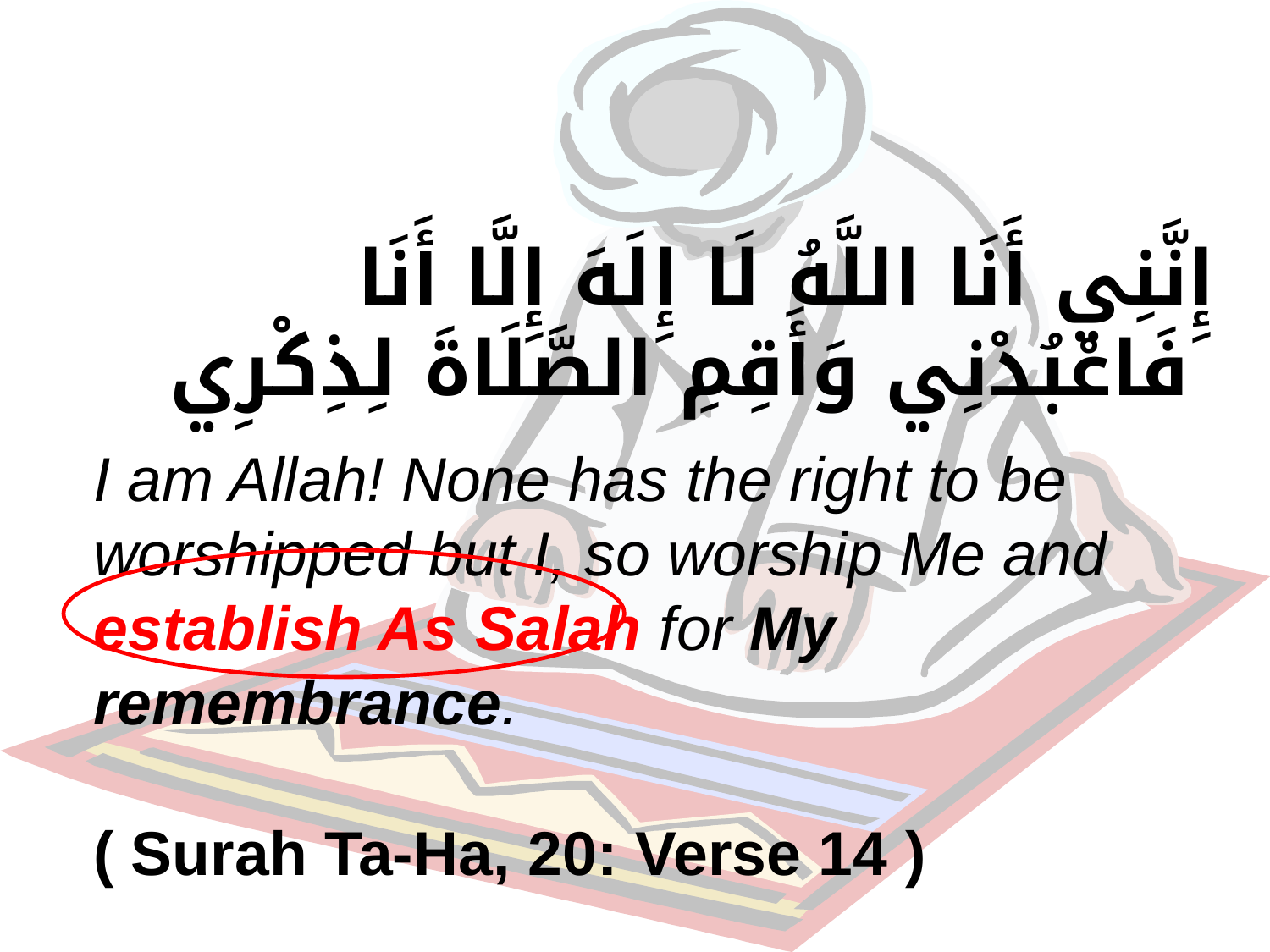

#
	إِنَّنِي أَنَا اللَّهُ لَا إِلَهَ إِلَّا أَنَا فَاعْبُدْنِي وَأَقِمِ الصَّلَاةَ لِذِكْرِي

	I am Allah! None has the right to be worshipped but I, so worship Me and establish As Salah for My remembrance.

	( Surah Ta-Ha, 20: Verse 14 )